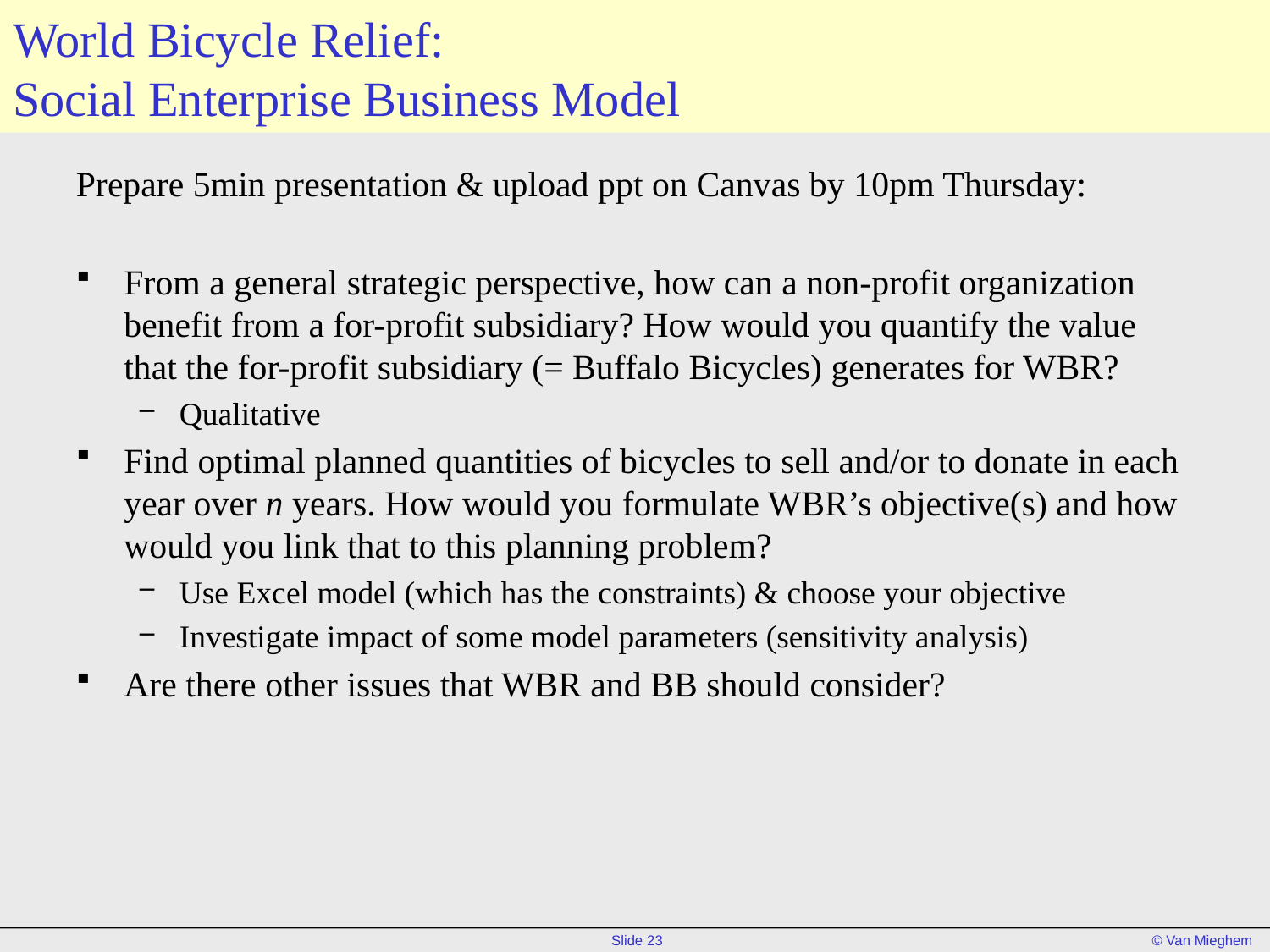

# World Bicycle Relief: Social Enterprise Business Model
Prepare 5min presentation & upload ppt on Canvas by 10pm Thursday:

From a general strategic perspective, how can a non-profit organization benefit from a for-profit subsidiary? How would you quantify the value that the for-profit subsidiary (= Buffalo Bicycles) generates for WBR?
Qualitative
Find optimal planned quantities of bicycles to sell and/or to donate in each year over n years. How would you formulate WBR’s objective(s) and how would you link that to this planning problem?
Use Excel model (which has the constraints) & choose your objective
Investigate impact of some model parameters (sensitivity analysis)
Are there other issues that WBR and BB should consider?